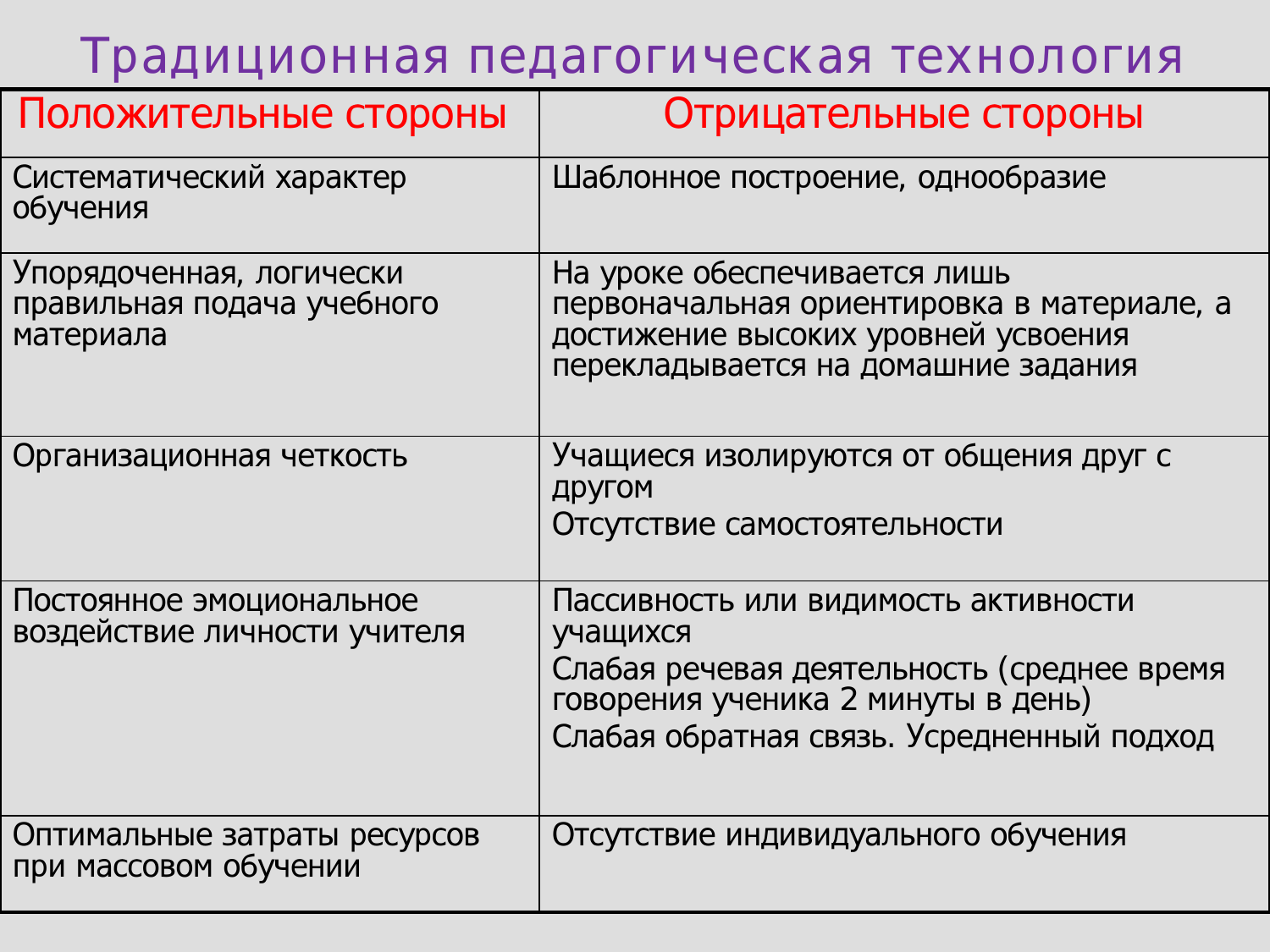

# Традиционная педагогическая технология
| Положительные стороны | Отрицательные стороны |
| --- | --- |
| Систематический характер обучения | Шаблонное построение, однообразие |
| Упорядоченная, логически правильная подача учебного материала | На уроке обеспечивается лишь первоначальная ориентировка в материале, а достижение высоких уровней усвоения перекладывается на домашние задания |
| Организационная четкость | Учащиеся изолируются от общения друг с другом Отсутствие самостоятельности |
| Постоянное эмоциональное воздействие личности учителя | Пассивность или видимость активности учащихся Слабая речевая деятельность (среднее время говорения ученика 2 минуты в день) Слабая обратная связь. Усредненный подход |
| Оптимальные затраты ресурсов при массовом обучении | Отсутствие индивидуального обучения |